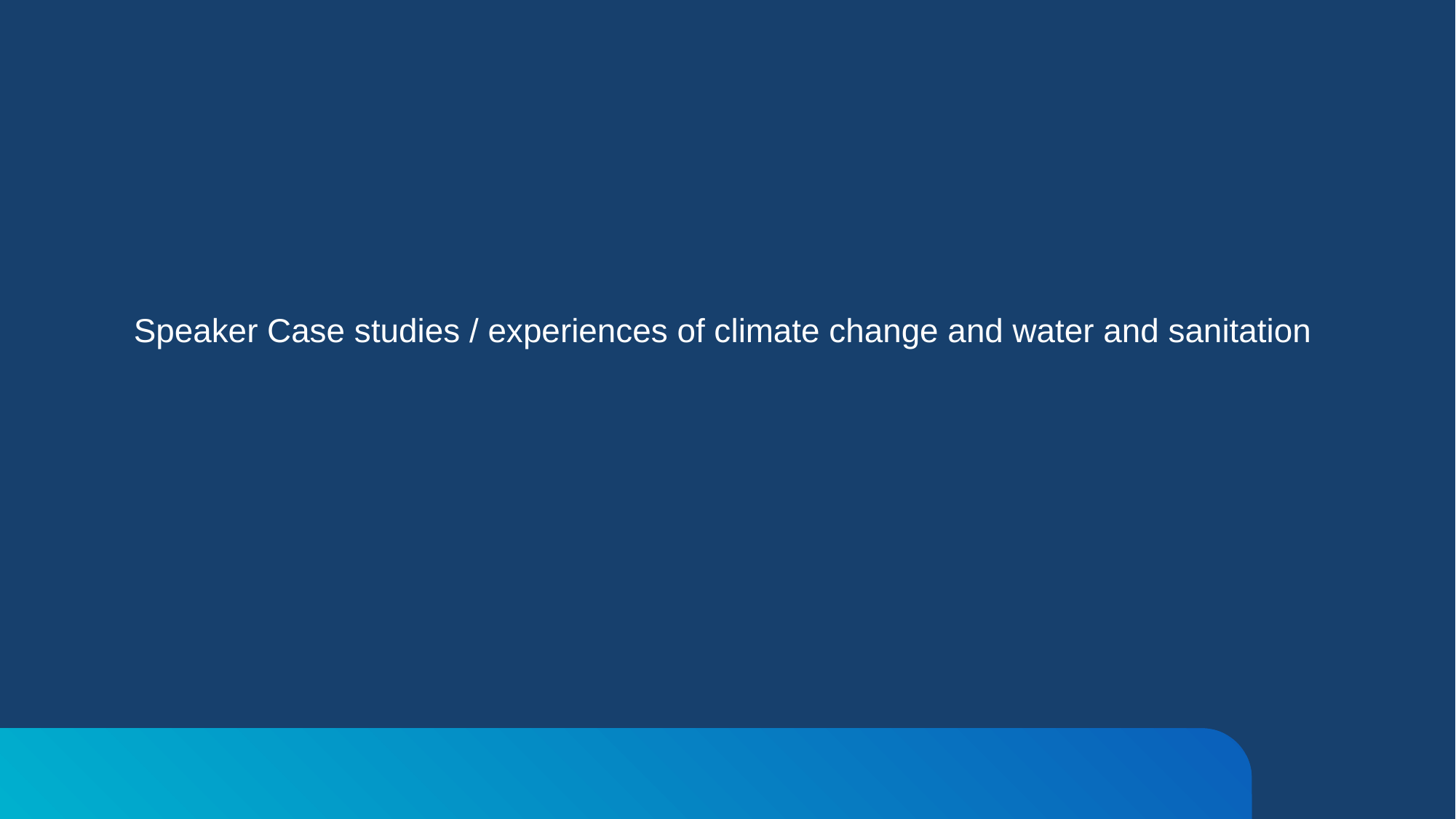

# Speaker Case studies / experiences of climate change and water and sanitation